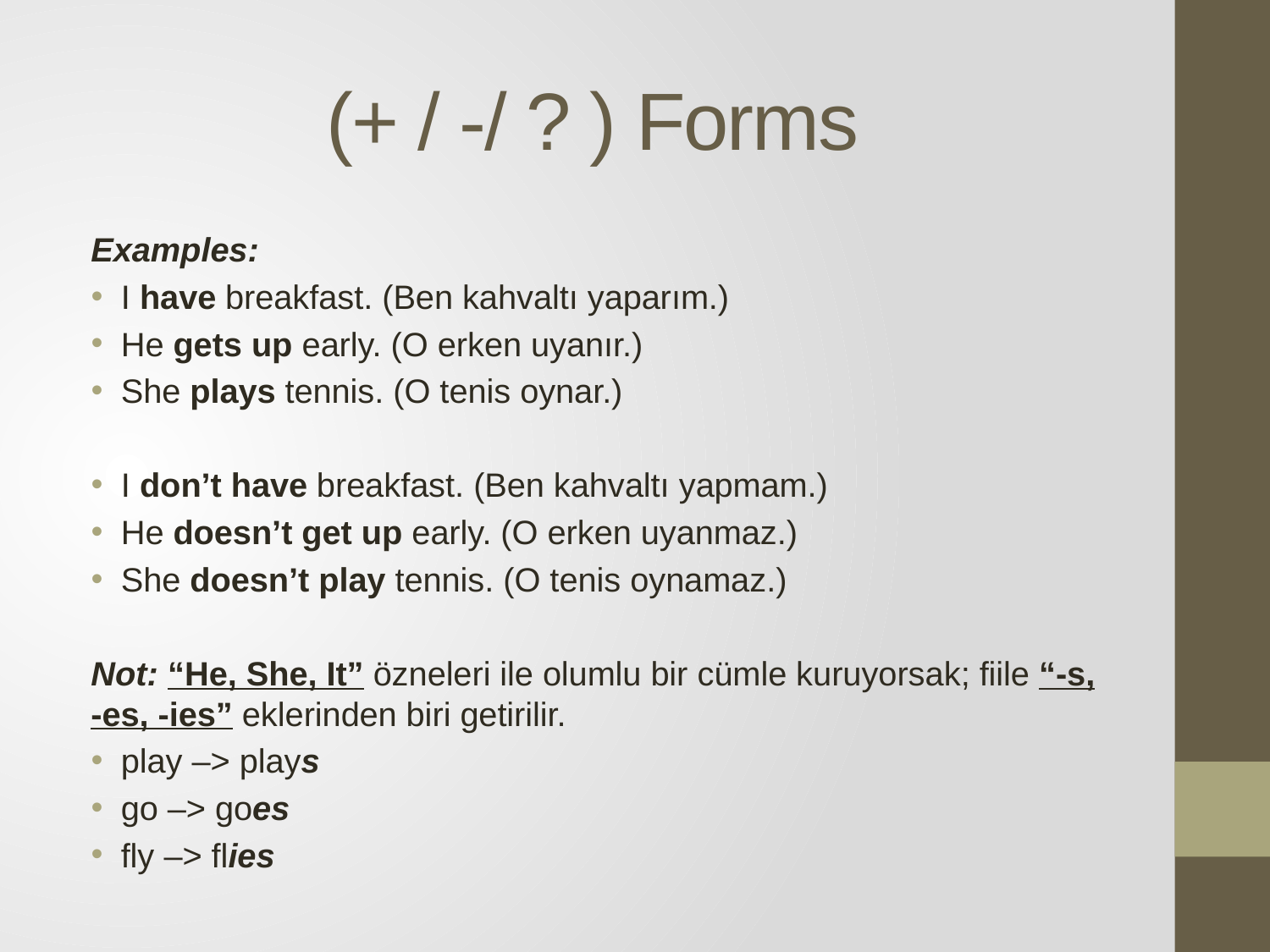

# (+ / -/ ? ) Forms
Examples:
I have breakfast. (Ben kahvaltı yaparım.)
He gets up early. (O erken uyanır.)
She plays tennis. (O tenis oynar.)

I don’t have breakfast. (Ben kahvaltı yapmam.)
He doesn’t get up early. (O erken uyanmaz.)
She doesn’t play tennis. (O tenis oynamaz.)

Not: “He, She, It” özneleri ile olumlu bir cümle kuruyorsak; fiile “-s, -es, -ies” eklerinden biri getirilir.
play –> plays
go –> goes
fly –> flies